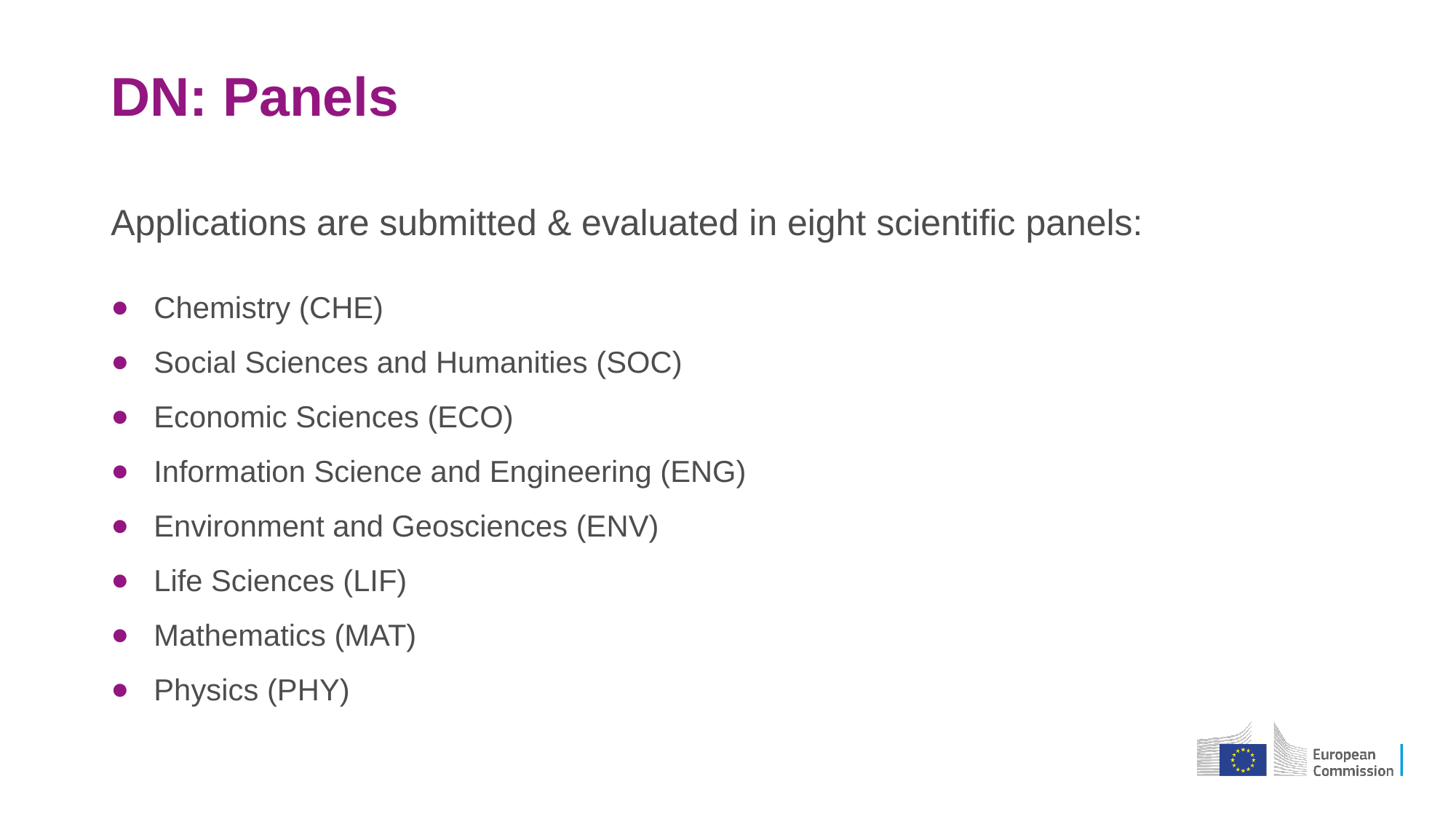

# DN: Panels
Applications are submitted & evaluated in eight scientific panels:
Chemistry (CHE)
Social Sciences and Humanities (SOC)
Economic Sciences (ECO)
Information Science and Engineering (ENG)
Environment and Geosciences (ENV)
Life Sciences (LIF)
Mathematics (MAT)
Physics (PHY)